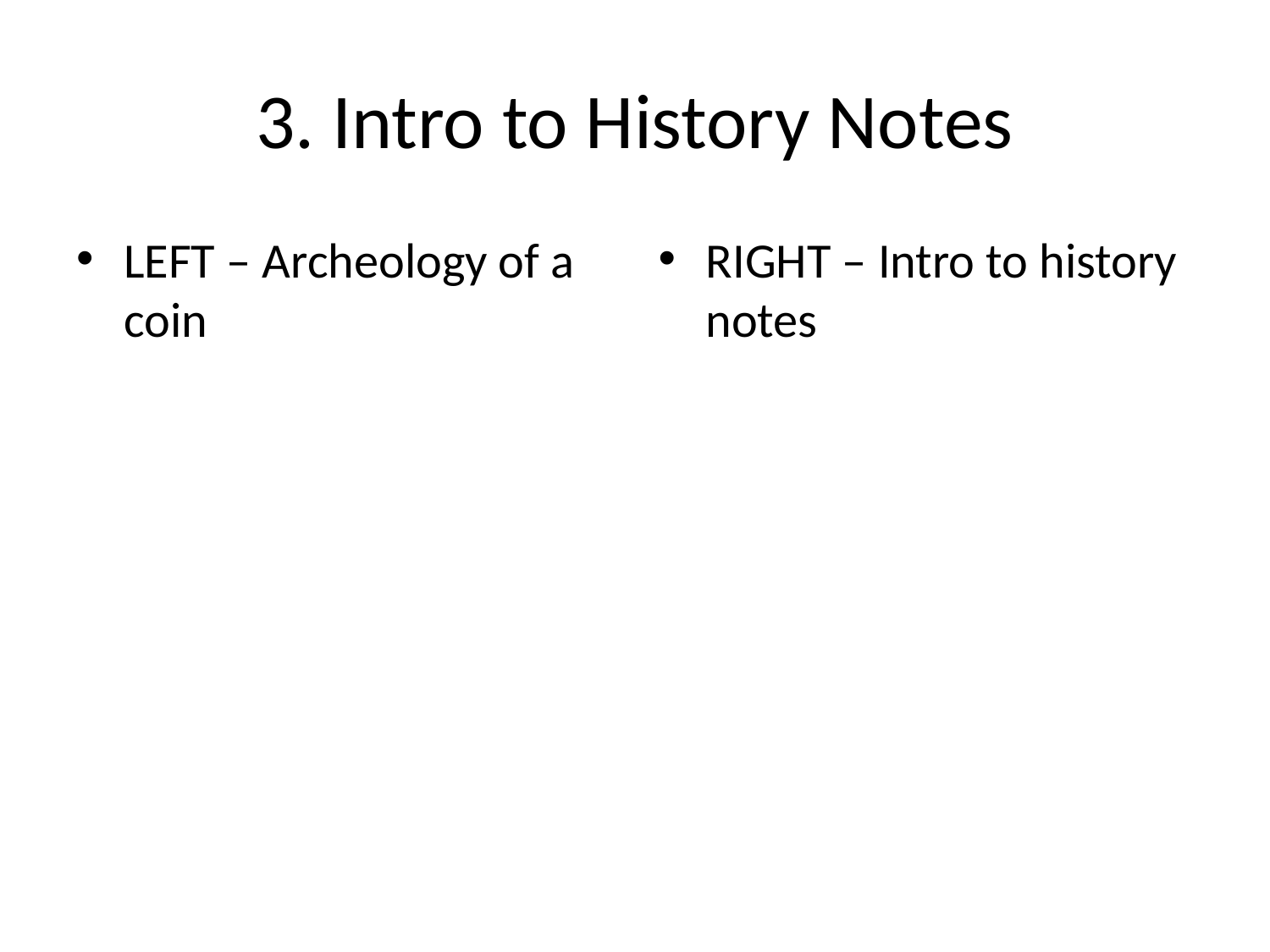

# 3. Intro to History Notes
LEFT – Archeology of a coin
RIGHT – Intro to history notes